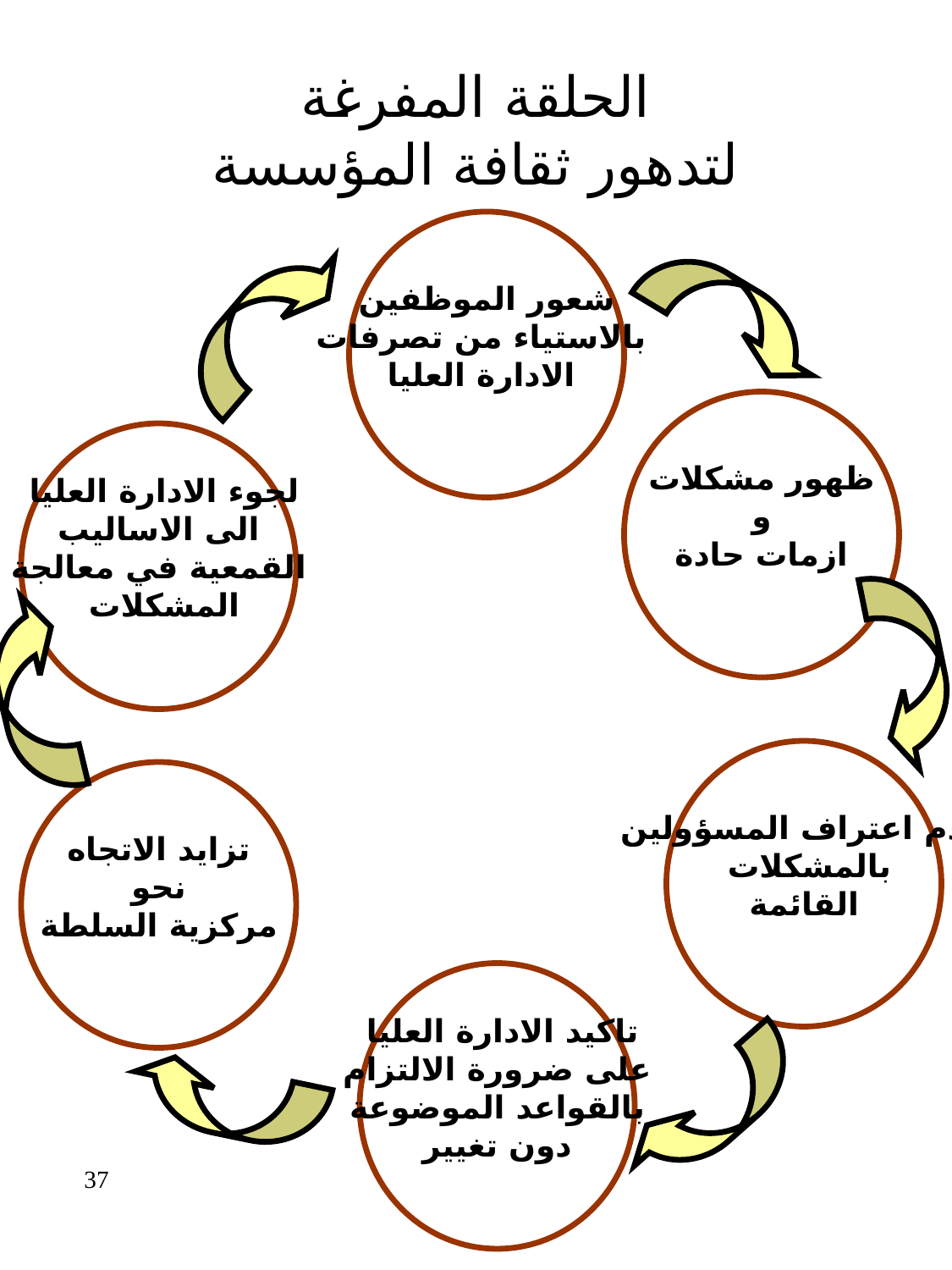

# الحلقة المفرغة لتدهور ثقافة المؤسسة
شعور الموظفين
 بالاستياء من تصرفات
 الادارة العليا

ظهور مشكلات
و
ازمات حادة

لجوء الادارة العليا
الى الاساليب
القمعية في معالجة
المشكلات

عدم اعتراف المسؤولين
بالمشكلات
القائمة

تزايد الاتجاه
نحو
مركزية السلطة

تاكيد الادارة العليا
على ضرورة الالتزام
بالقواعد الموضوعة
دون تغيير

37